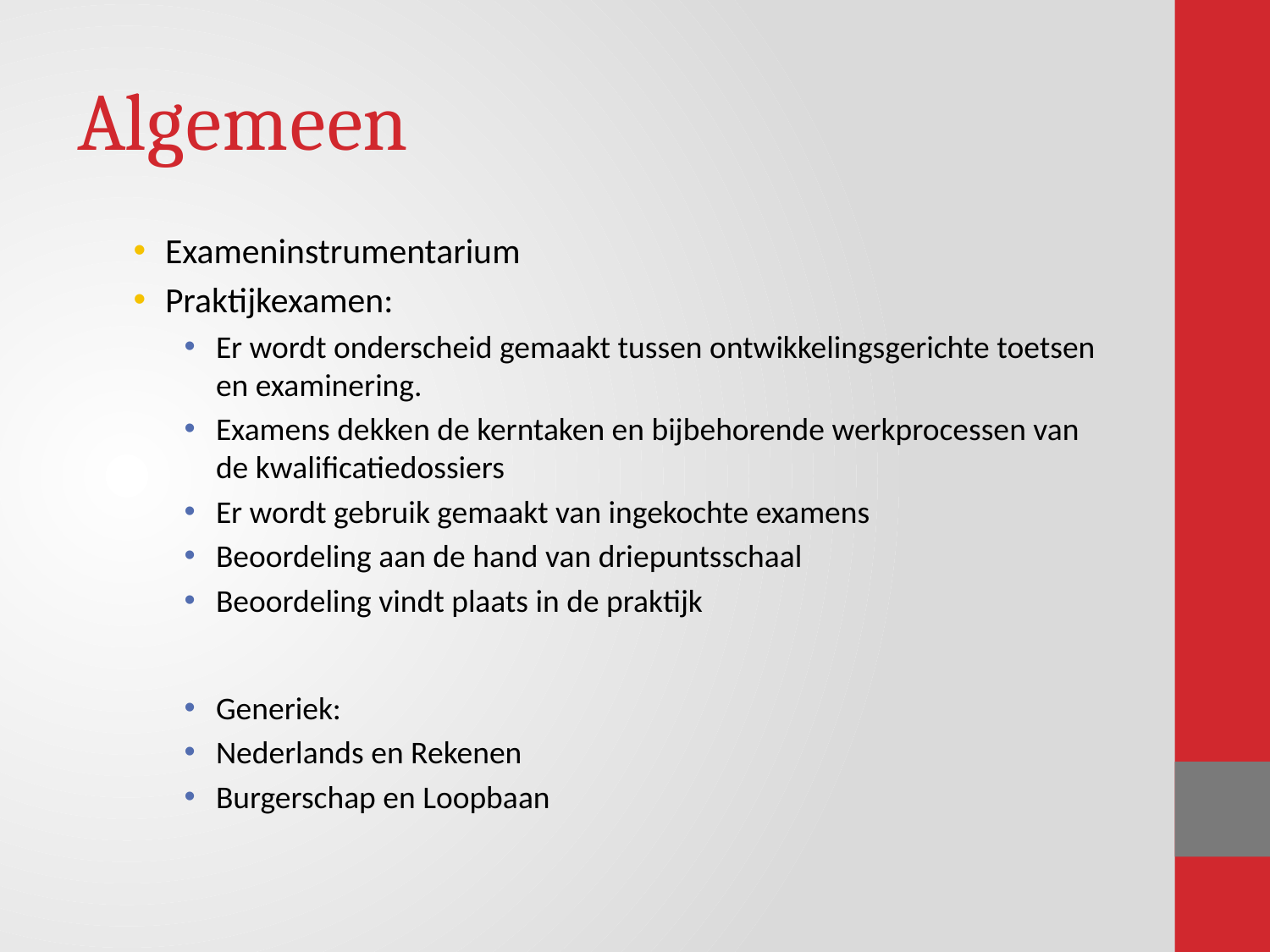

# Algemeen
Exameninstrumentarium
Praktijkexamen:
Er wordt onderscheid gemaakt tussen ontwikkelingsgerichte toetsen en examinering.
Examens dekken de kerntaken en bijbehorende werkprocessen van de kwalificatiedossiers
Er wordt gebruik gemaakt van ingekochte examens
Beoordeling aan de hand van driepuntsschaal
Beoordeling vindt plaats in de praktijk

Generiek:
Nederlands en Rekenen
Burgerschap en Loopbaan